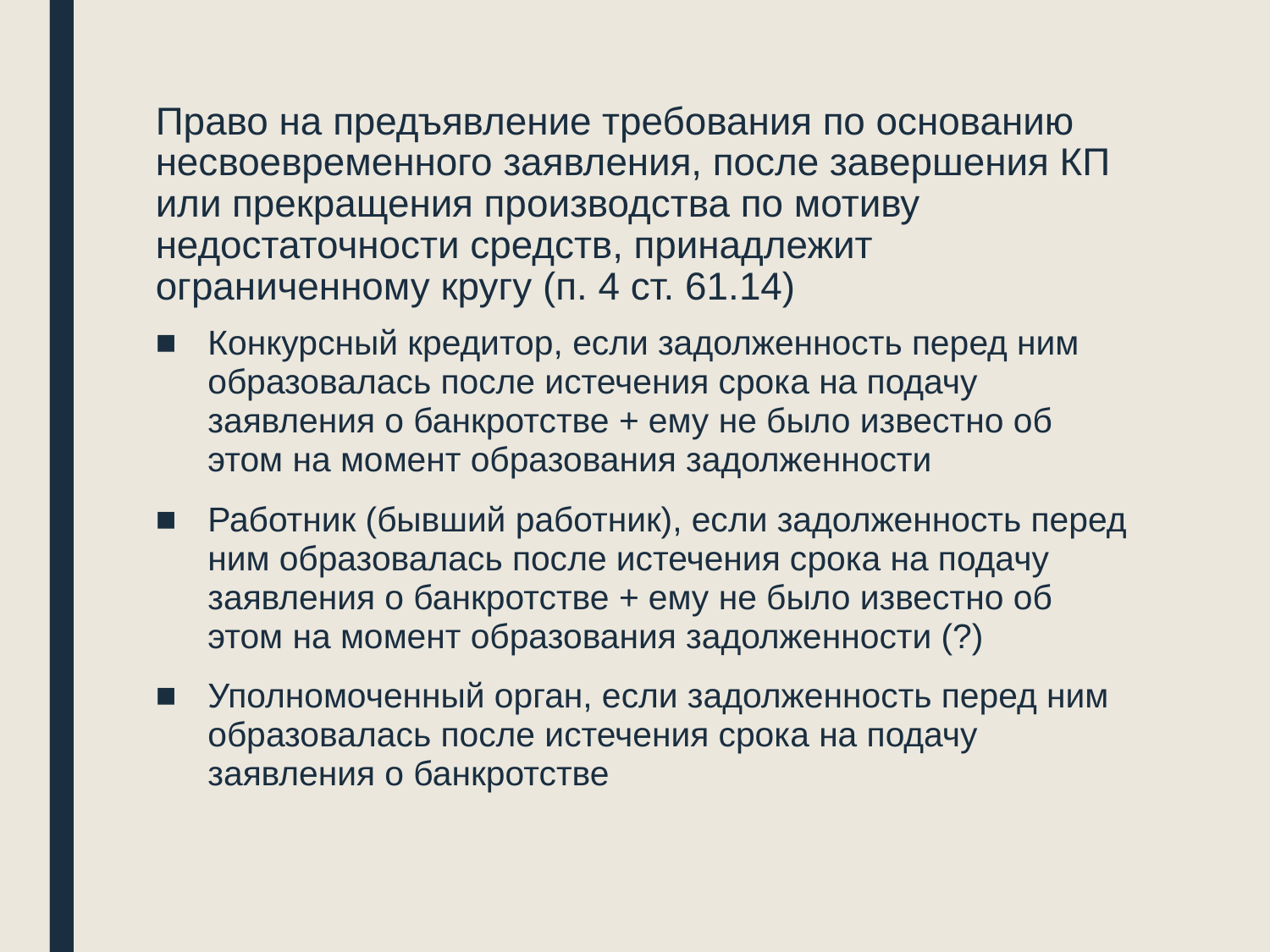

# Право на предъявление требования по основанию несвоевременного заявления, после завершения КП или прекращения производства по мотиву недостаточности средств, принадлежит ограниченному кругу (п. 4 ст. 61.14)
Конкурсный кредитор, если задолженность перед ним образовалась после истечения срока на подачу заявления о банкротстве + ему не было известно об этом на момент образования задолженности
Работник (бывший работник), если задолженность перед ним образовалась после истечения срока на подачу заявления о банкротстве + ему не было известно об этом на момент образования задолженности (?)
Уполномоченный орган, если задолженность перед ним образовалась после истечения срока на подачу заявления о банкротстве